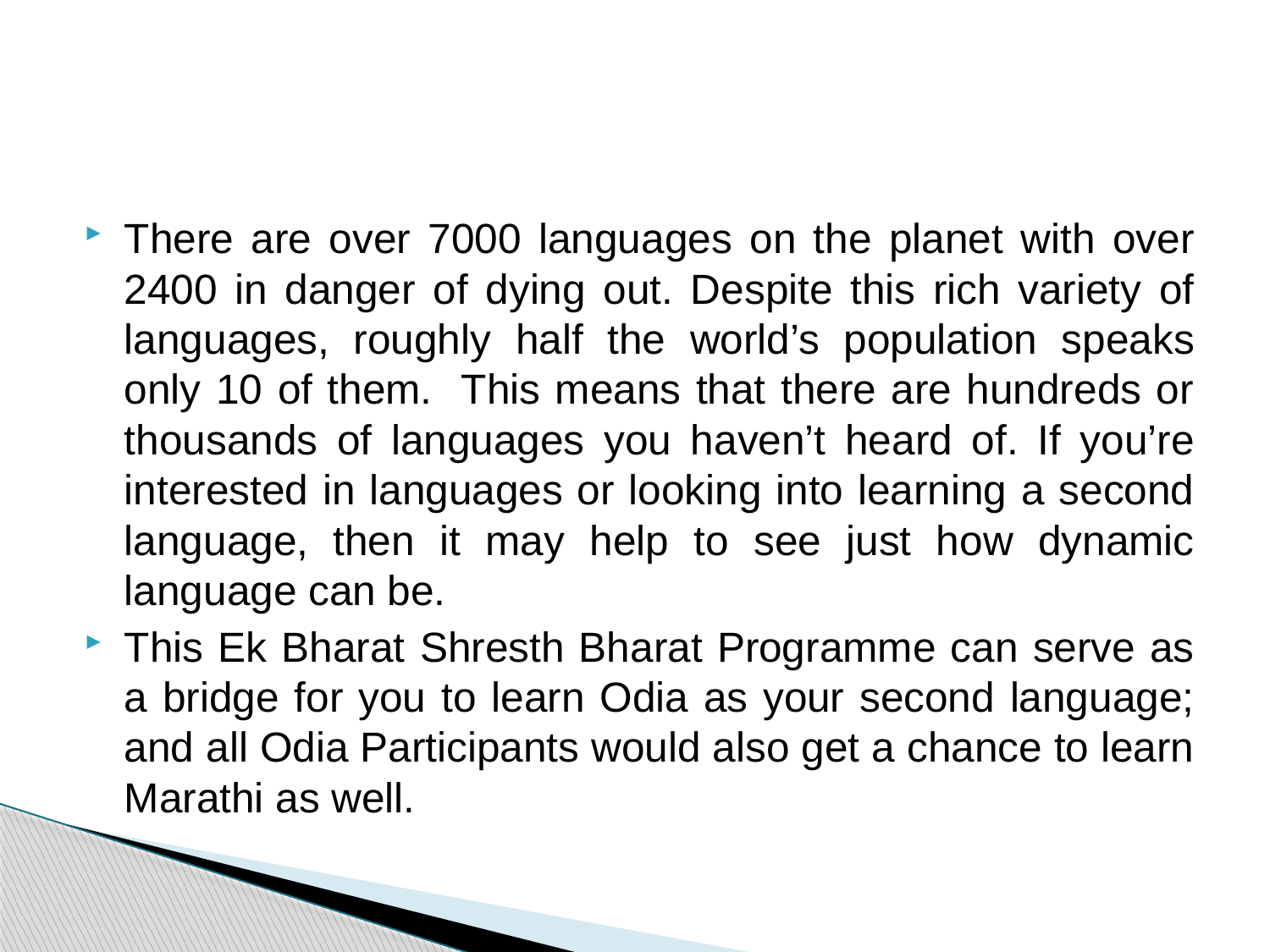

#
There are over 7000 languages on the planet with over 2400 in danger of dying out. Despite this rich variety of languages, roughly half the world’s population speaks only 10 of them.  This means that there are hundreds or thousands of languages you haven’t heard of. If you’re interested in languages or looking into learning a second language, then it may help to see just how dynamic language can be.
This Ek Bharat Shresth Bharat Programme can serve as a bridge for you to learn Odia as your second language; and all Odia Participants would also get a chance to learn Marathi as well.